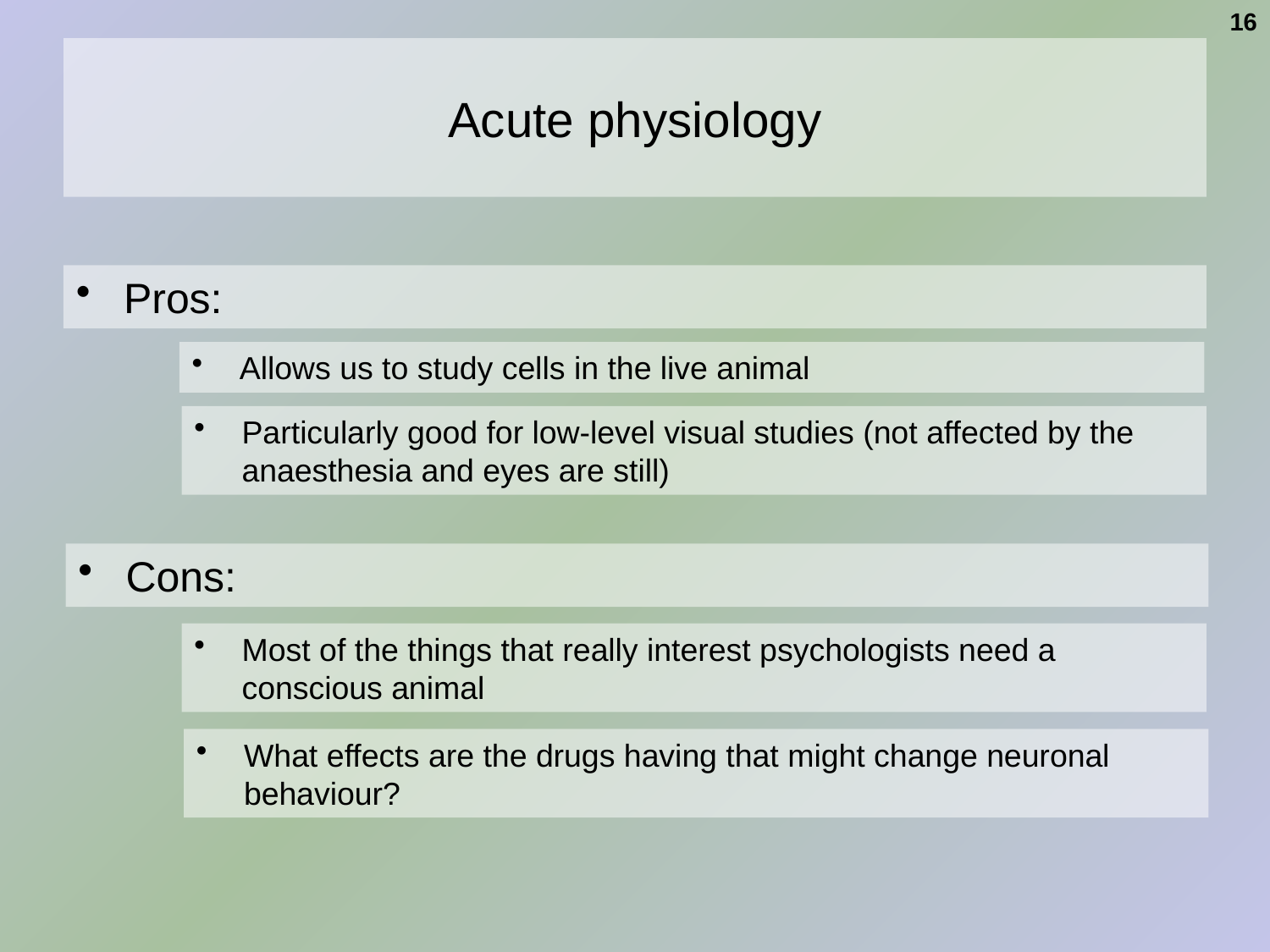

16
# Acute physiology
Pros:
Allows us to study cells in the live animal
Particularly good for low-level visual studies (not affected by the anaesthesia and eyes are still)
Cons:
Most of the things that really interest psychologists need a conscious animal
What effects are the drugs having that might change neuronal behaviour?